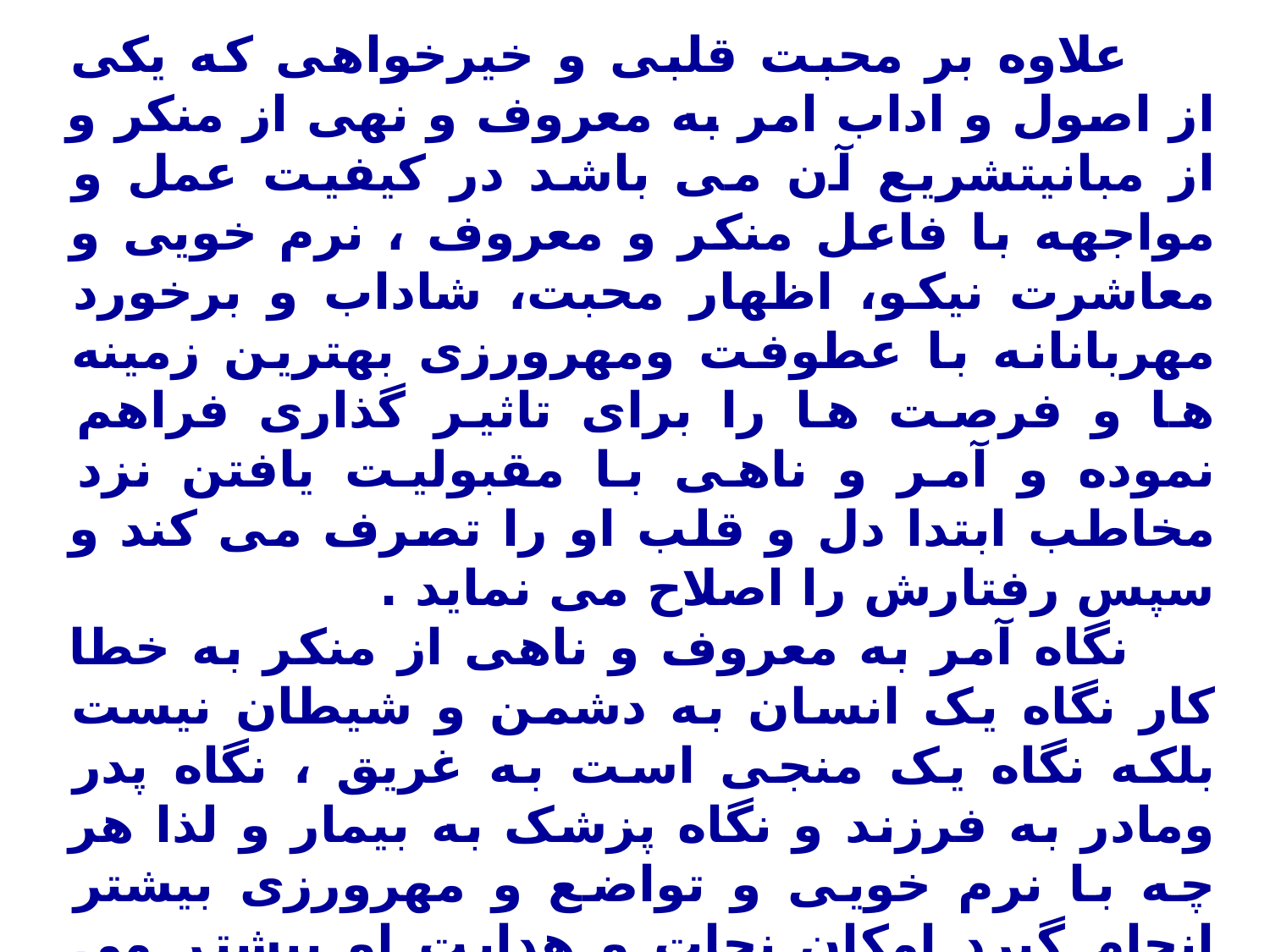

3-3: حسن خلق و برخورد کریمانه

علاوه بر محبت قلبی و خیرخواهی که یکی از اصول و اداب امر به معروف و نهی از منکر و از مبانیتشریع آن می باشد در کیفیت عمل و مواجهه با فاعل منکر و معروف ، نرم خویی و معاشرت نیکو، اظهار محبت، شاداب و برخورد مهربانانه با عطوفت ومهرورزی بهترین زمینه ها و فرصت ها را برای تاثیر گذاری فراهم نموده و آمر و ناهی با مقبولیت یافتن نزد مخاطب ابتدا دل و قلب او را تصرف می کند و سپس رفتارش را اصلاح می نماید .
نگاه آمر به معروف و ناهی از منکر به خطا کار نگاه یک انسان به دشمن و شیطان نیست بلکه نگاه یک منجی است به غریق ، نگاه پدر ومادر به فرزند و نگاه پزشک به بیمار و لذا هر چه با نرم خویی و تواضع و مهرورزی بیشتر انجام گیرد امکان نجات و هدایت او بیشتر می باشد.